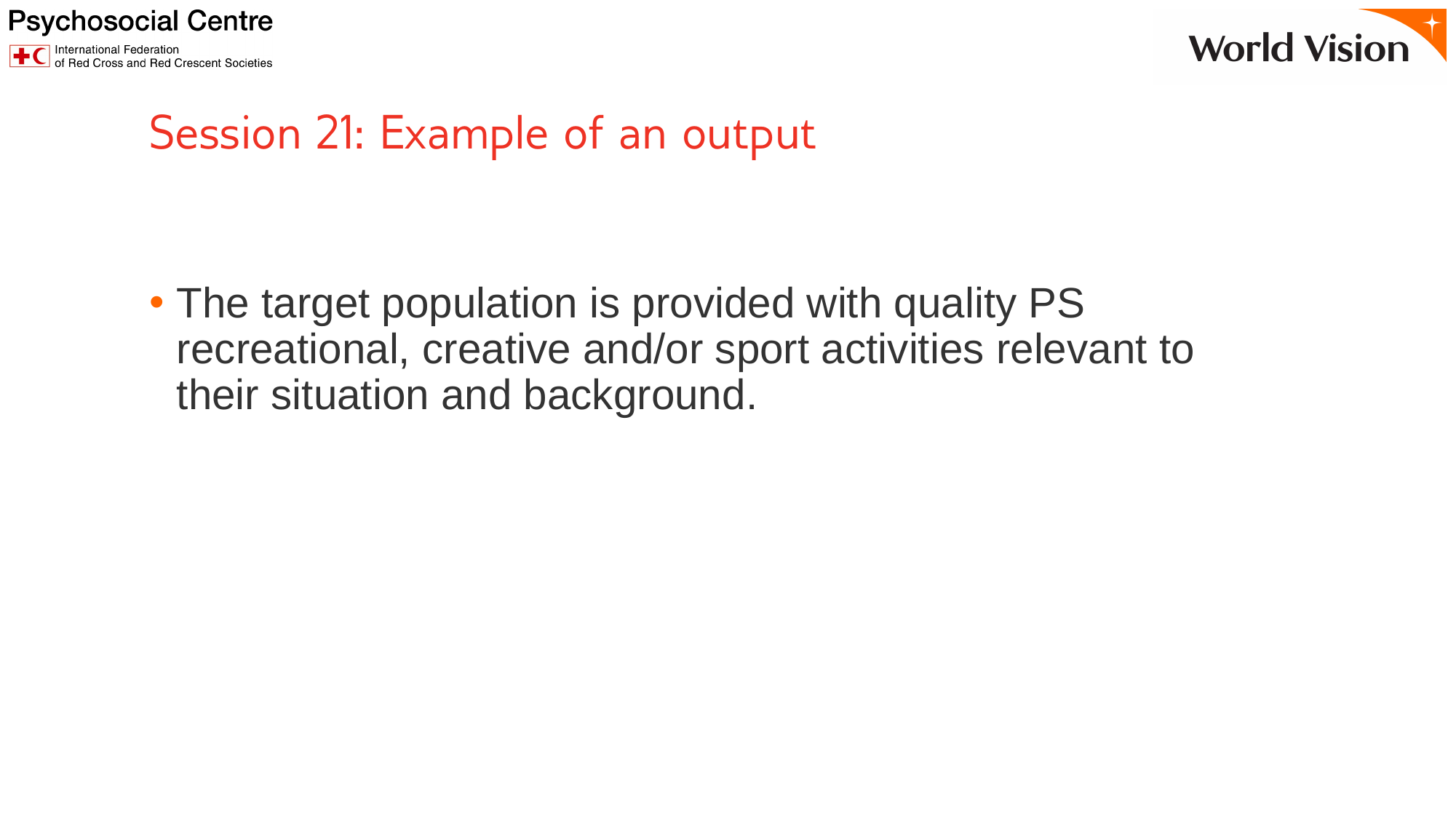

# Session 21: Example of an output

The target population is provided with quality PS recreational, creative and/or sport activities relevant to their situation and background.